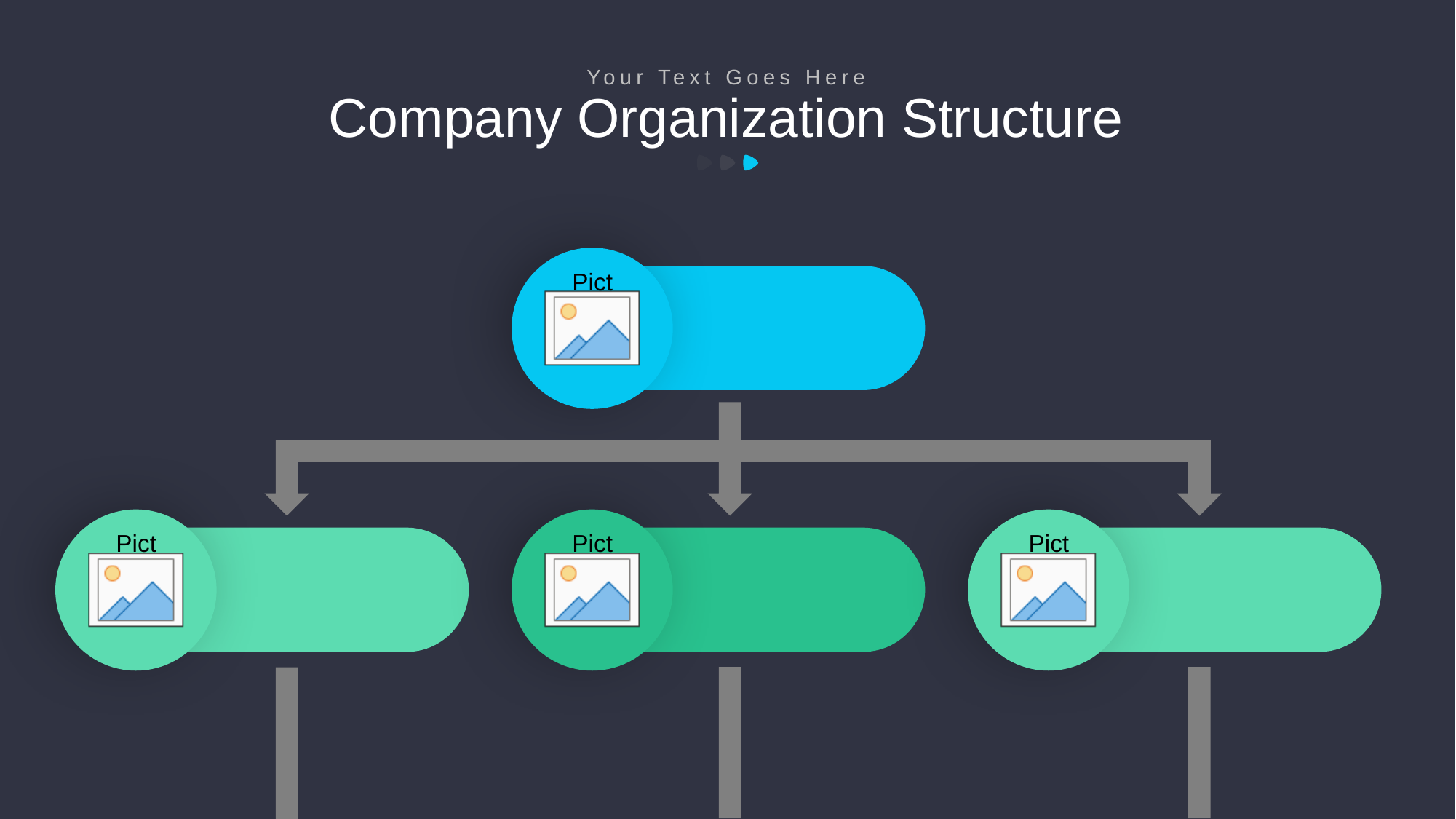

Your Text Goes Here

# Company Organization Structure